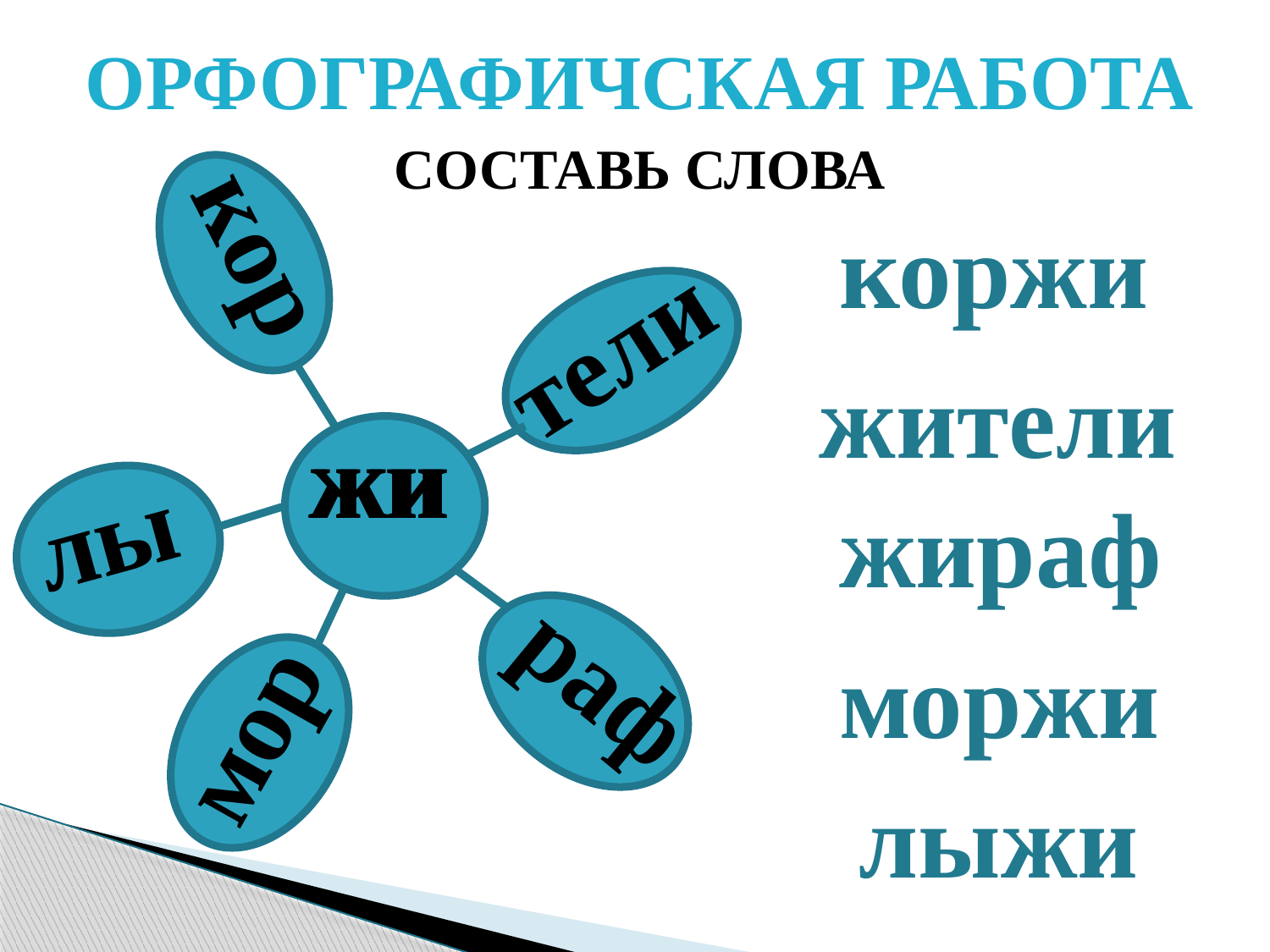

ОРФОГРАФИЧСКАЯ РАБОТА
СОСТАВЬ СЛОВА
кор

коржи
тели

жители
жи

жи

лы

жираф

раф
моржи
мор

лыжи